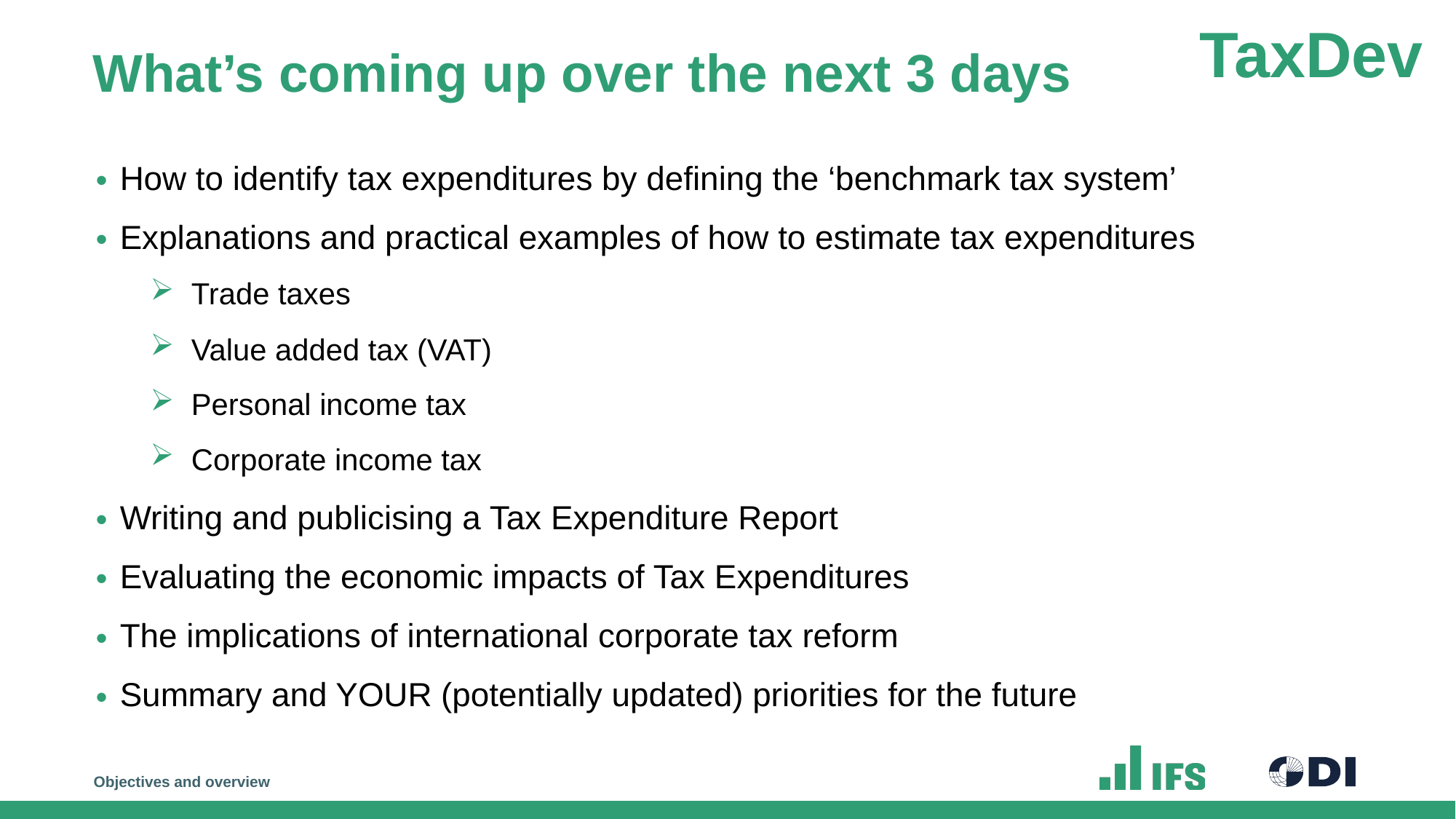

# What’s coming up over the next 3 days
How to identify tax expenditures by defining the ‘benchmark tax system’
Explanations and practical examples of how to estimate tax expenditures
Trade taxes
Value added tax (VAT)
Personal income tax
Corporate income tax
Writing and publicising a Tax Expenditure Report
Evaluating the economic impacts of Tax Expenditures
The implications of international corporate tax reform
Summary and YOUR (potentially updated) priorities for the future

Objectives and overview